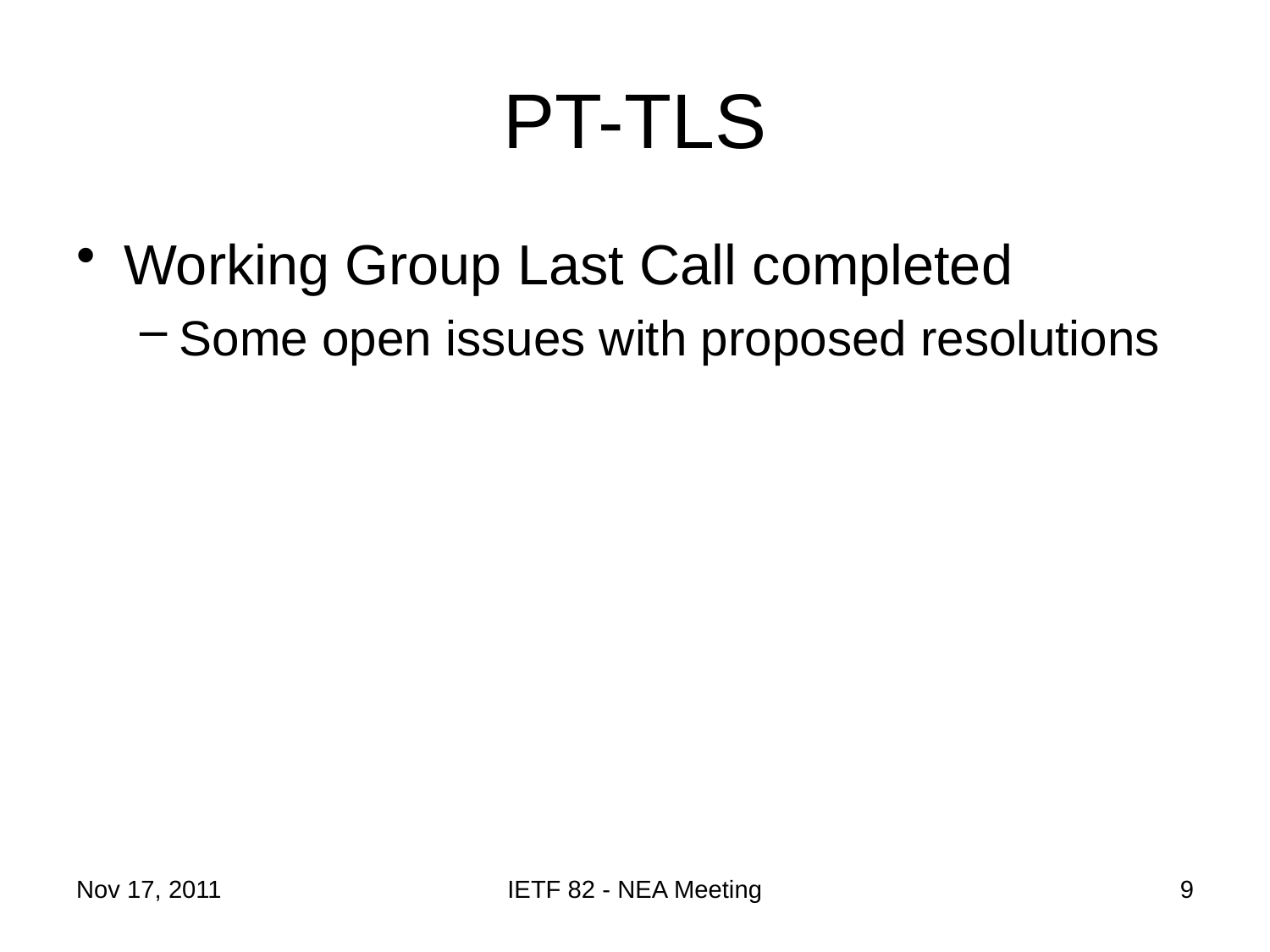

# PT-TLS
Working Group Last Call completed
Some open issues with proposed resolutions
Nov 17, 2011
IETF 82 - NEA Meeting
9